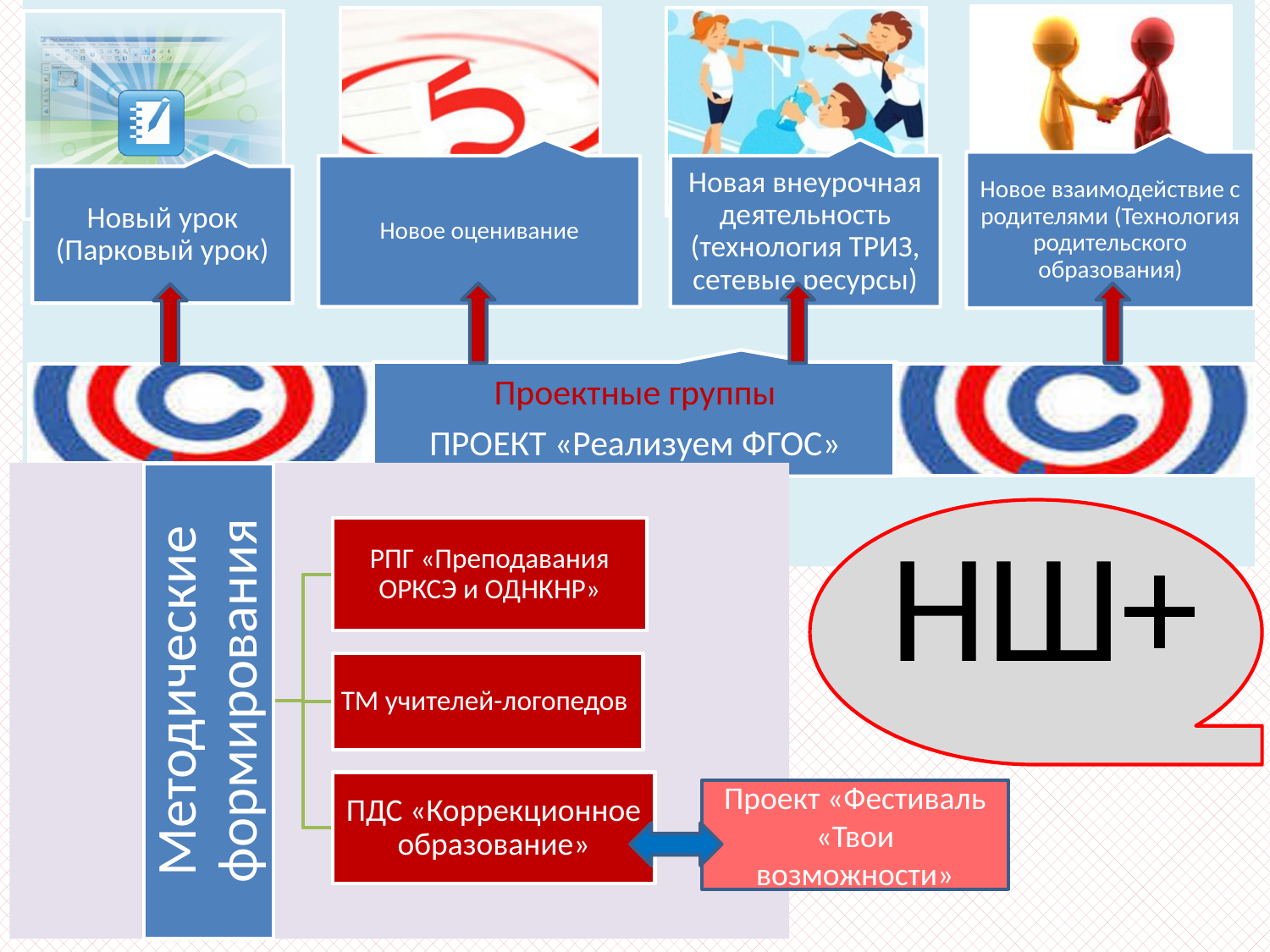

Новый урок (Парковый урок)
Новое оценивание
Новая внеурочная деятельность (технология ТРИЗ, сетевые ресурсы)
Новое взаимодействие с родителями (Технология родительского образования)
Проектные группы
ПРОЕКТ «Реализуем ФГОС»

Методические формирования
РПГ «Преподавания ОРКСЭ и ОДНКНР»
ТМ учителей-логопедов
ПДС «Коррекционное образование»

НШ+
Проект «Фестиваль «Твои возможности»